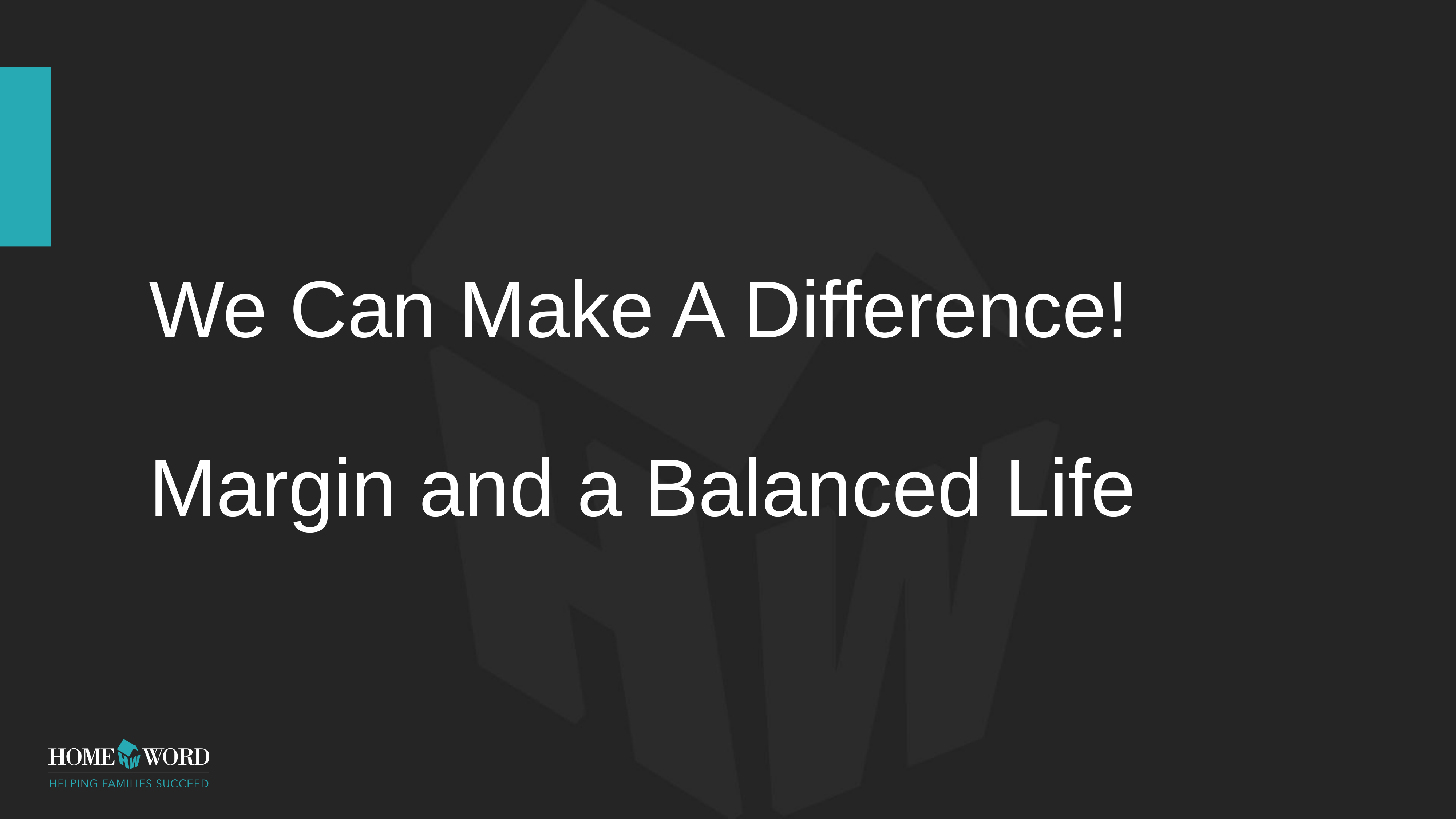

# We Can Make A Difference!
Margin and a Balanced Life